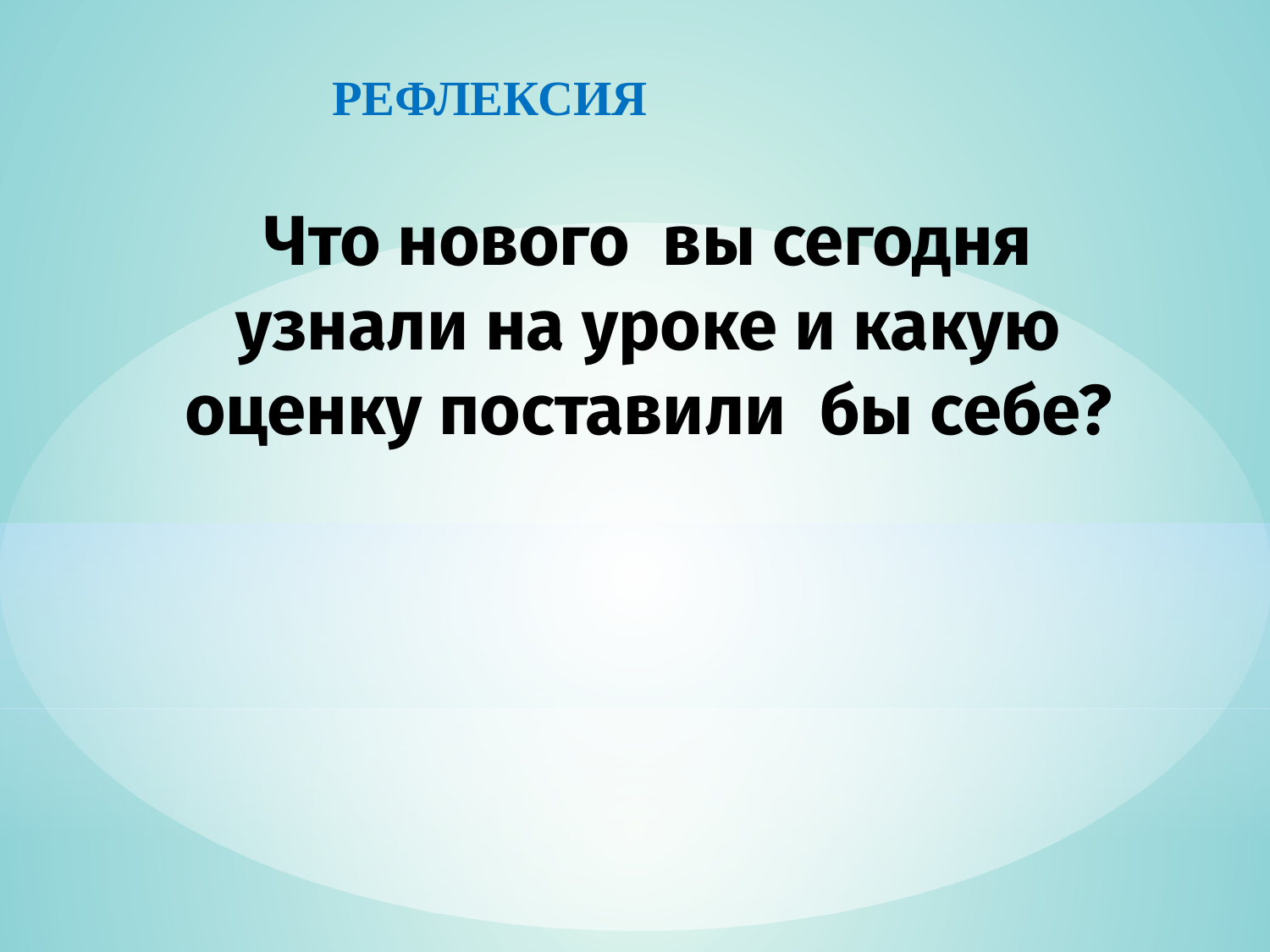

РЕФЛЕКСИЯ

Что нового  вы сегодня узнали на уроке и какую оценку поставили  бы себе?